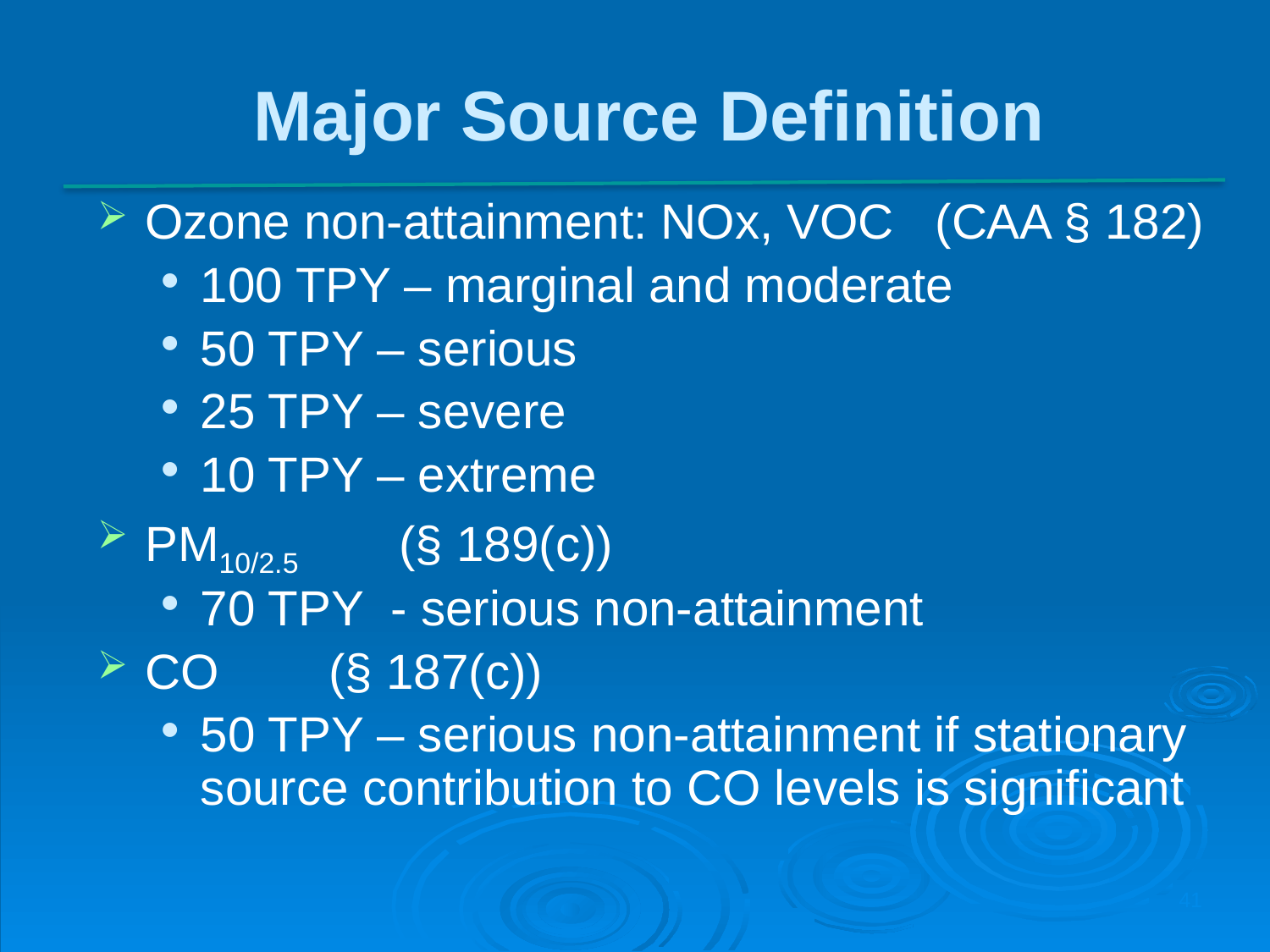

Major Source Definition
Ozone non-attainment: NOx, VOC   (CAA § 182)
100 TPY – marginal and moderate
50 TPY – serious
25 TPY – severe
10 TPY – extreme
PM10/2.5  	(§ 189(c))
70 TPY  - serious non-attainment
CO        (§ 187(c))
50 TPY – serious non-attainment if stationary source contribution to CO levels is significant

41